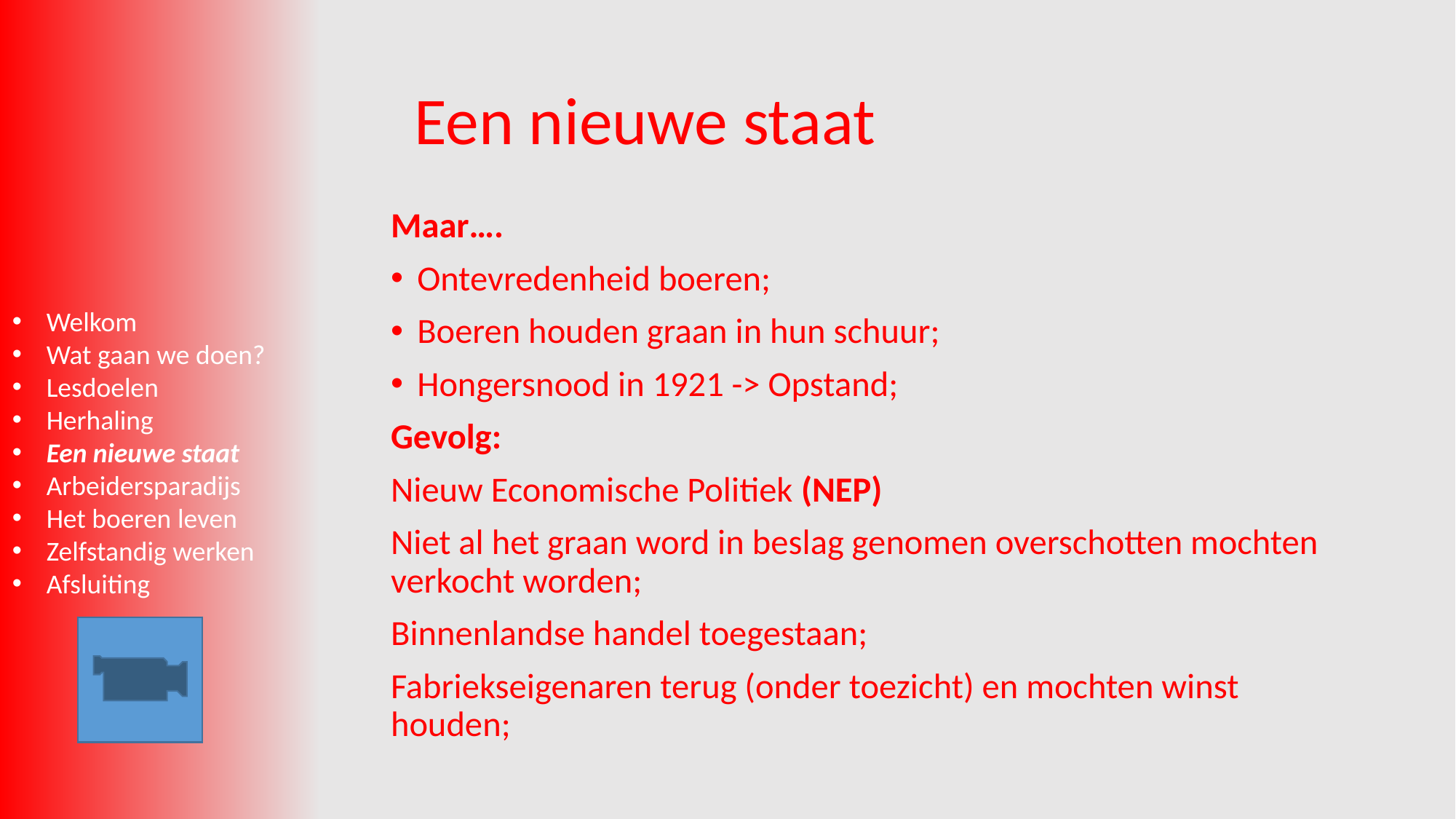

# Een nieuwe staat
Maar….
Ontevredenheid boeren;
Boeren houden graan in hun schuur;
Hongersnood in 1921 -> Opstand;
Gevolg:
Nieuw Economische Politiek (NEP)
Niet al het graan word in beslag genomen overschotten mochten verkocht worden;
Binnenlandse handel toegestaan;
Fabriekseigenaren terug (onder toezicht) en mochten winst houden;

Welkom
Wat gaan we doen?
Lesdoelen
Herhaling
Een nieuwe staat
Arbeidersparadijs
Het boeren leven
Zelfstandig werken
Afsluiting